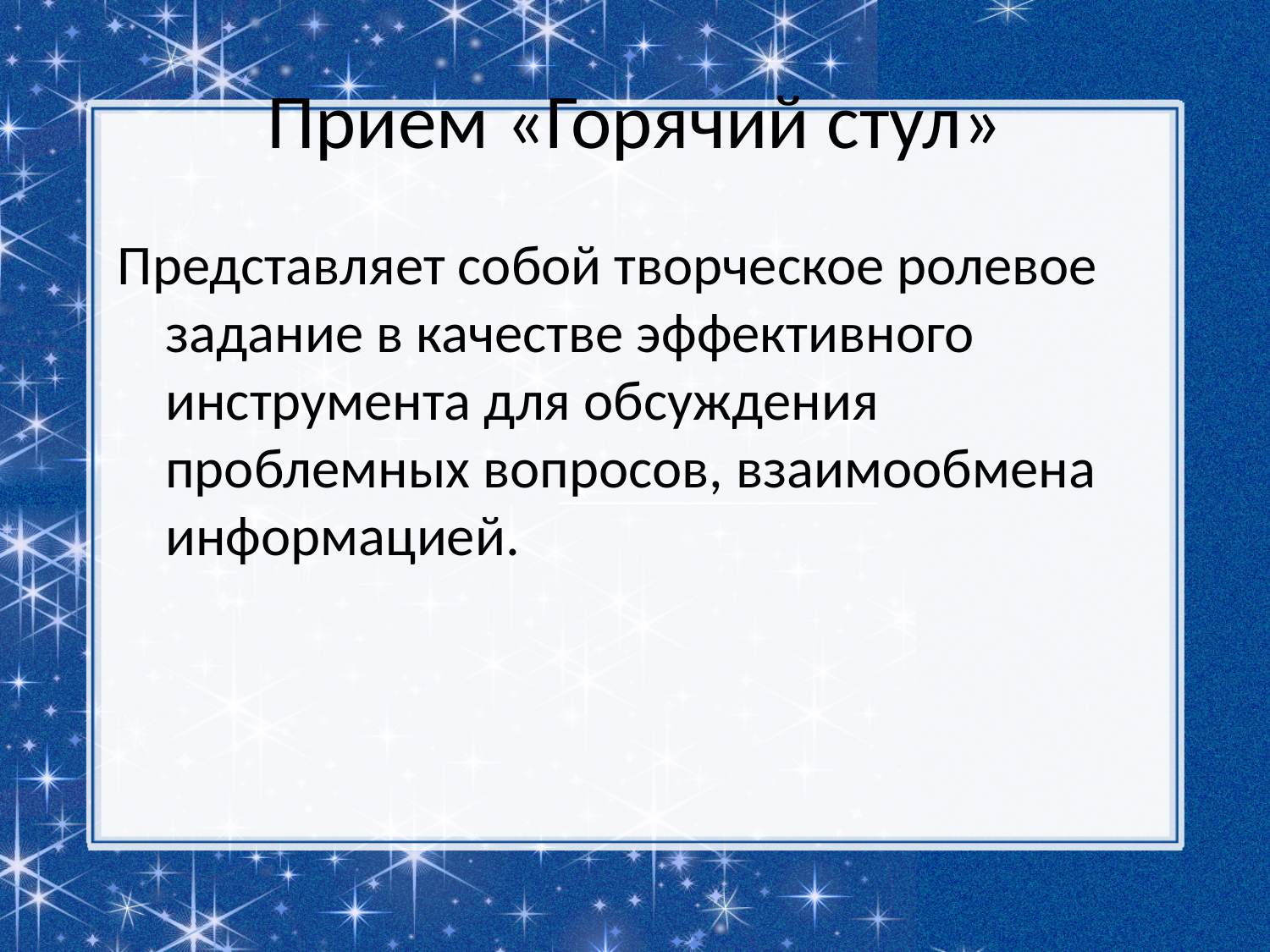

# Прием «Горячий стул»
Представляет собой творческое ролевое задание в качестве эффективного инструмента для обсуждения проблемных вопросов, взаимообмена информацией.